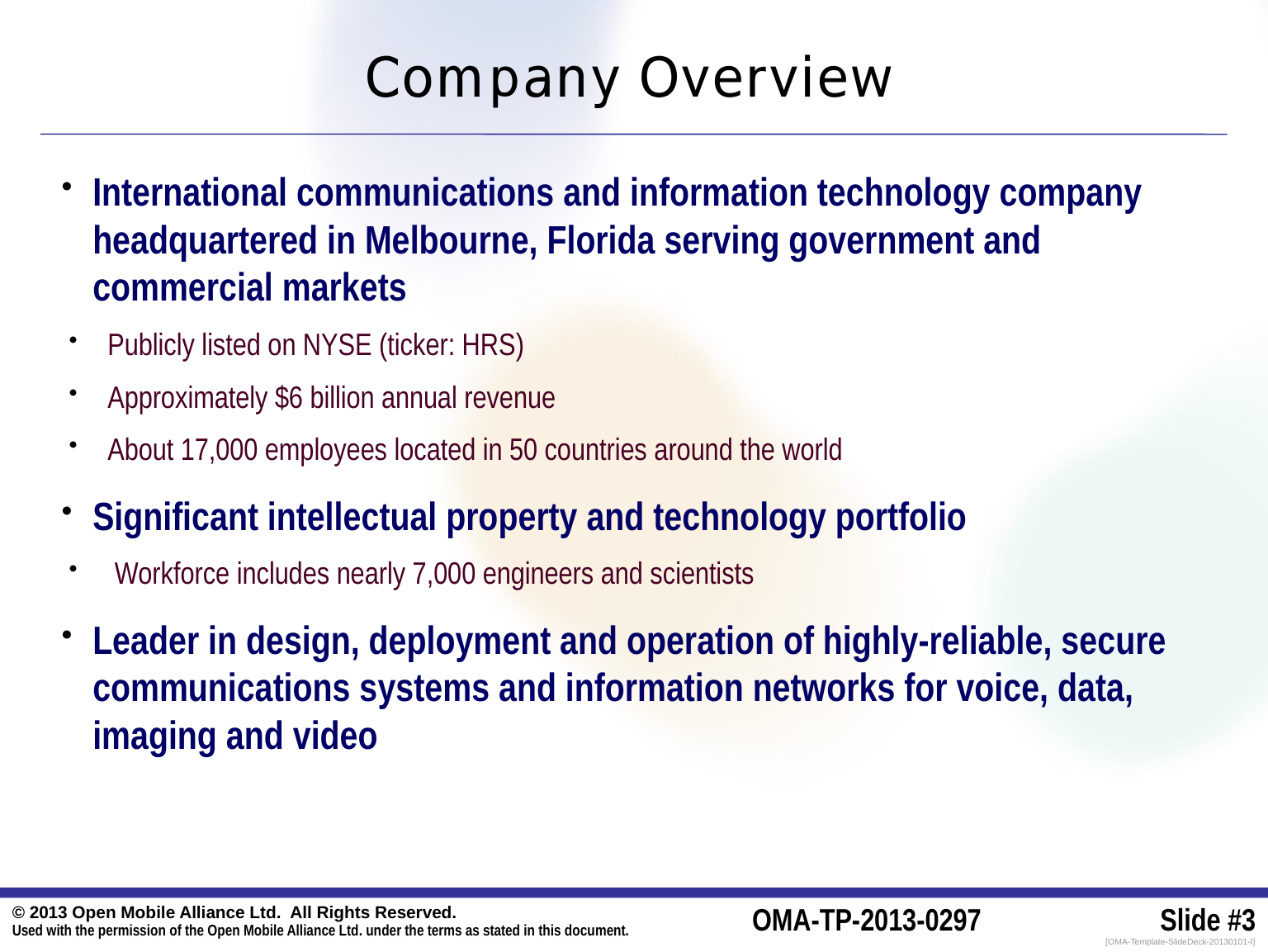

# Company Overview
International communications and information technology company headquartered in Melbourne, Florida serving government and commercial markets
Publicly listed on NYSE (ticker: HRS)
Approximately $6 billion annual revenue
About 17,000 employees located in 50 countries around the world
Significant intellectual property and technology portfolio
 Workforce includes nearly 7,000 engineers and scientists
Leader in design, deployment and operation of highly-reliable, secure communications systems and information networks for voice, data, imaging and video